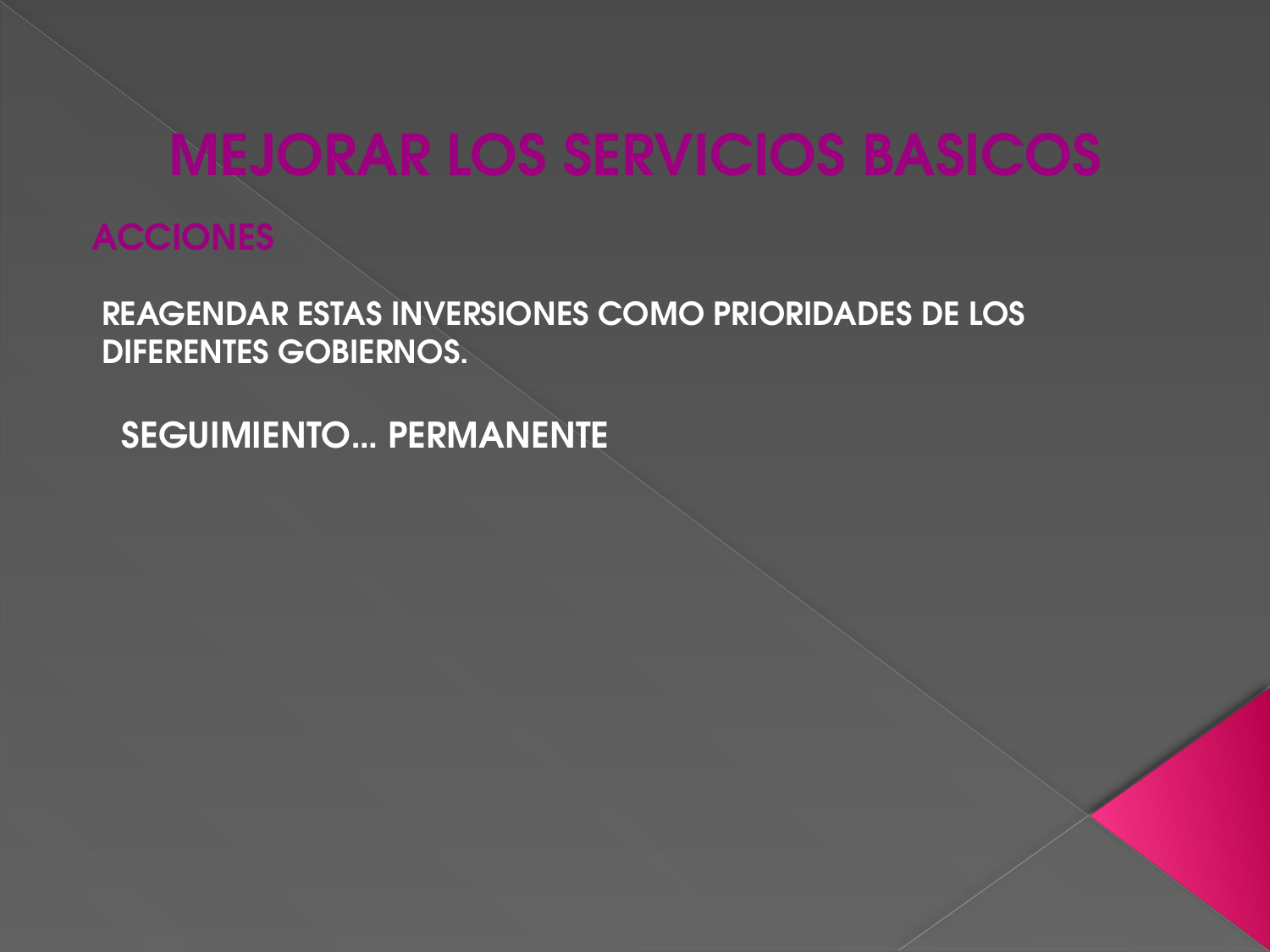

# MEJORAR LOS SERVICIOS BASICOS
ACCIONES
REAGENDAR ESTAS INVERSIONES COMO PRIORIDADES DE LOS DIFERENTES GOBIERNOS.
SEGUIMIENTO… PERMANENTE